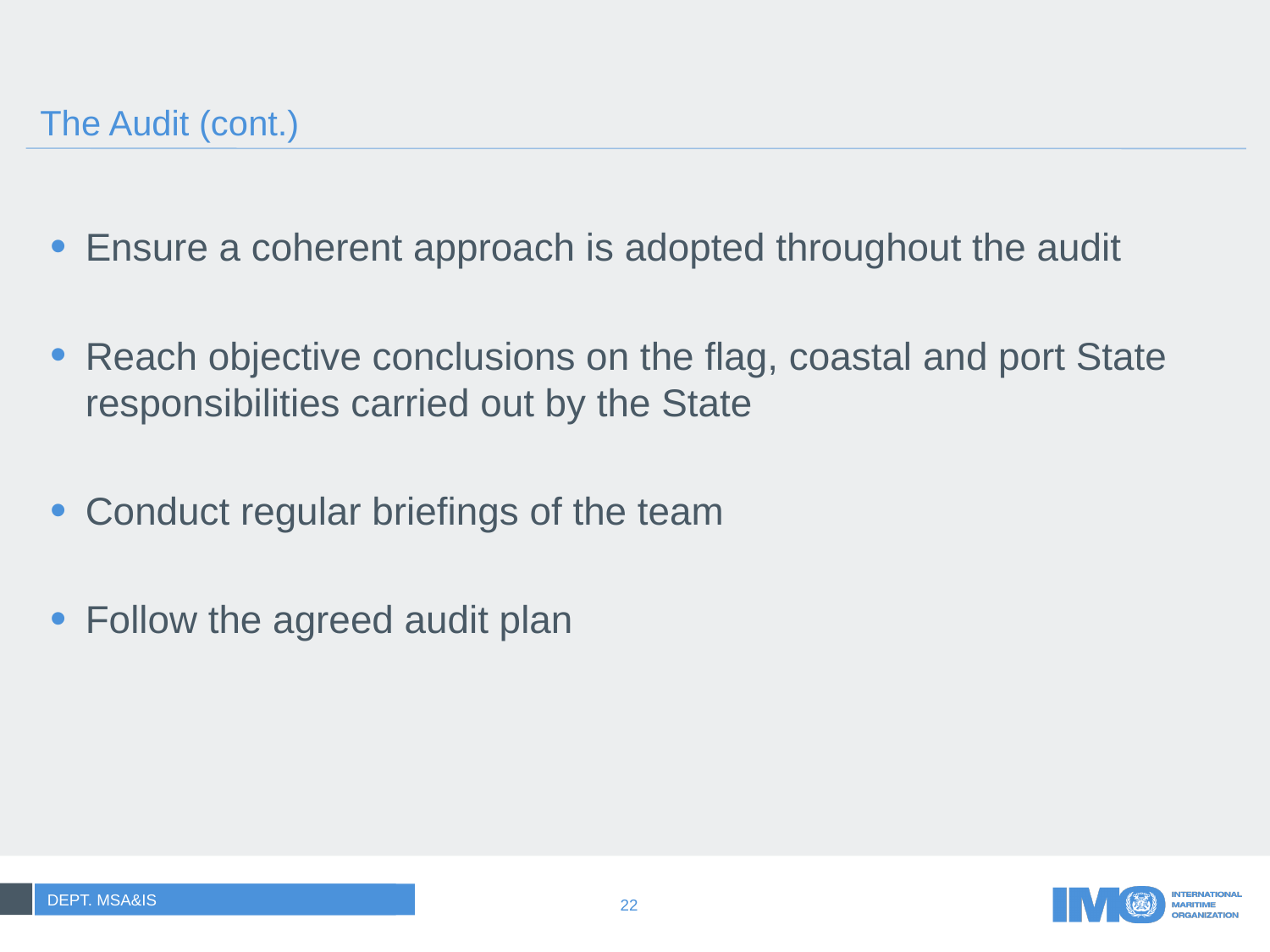

# The Audit (cont.)
Ensure a coherent approach is adopted throughout the audit

Reach objective conclusions on the flag, coastal and port State responsibilities carried out by the State

Conduct regular briefings of the team

Follow the agreed audit plan